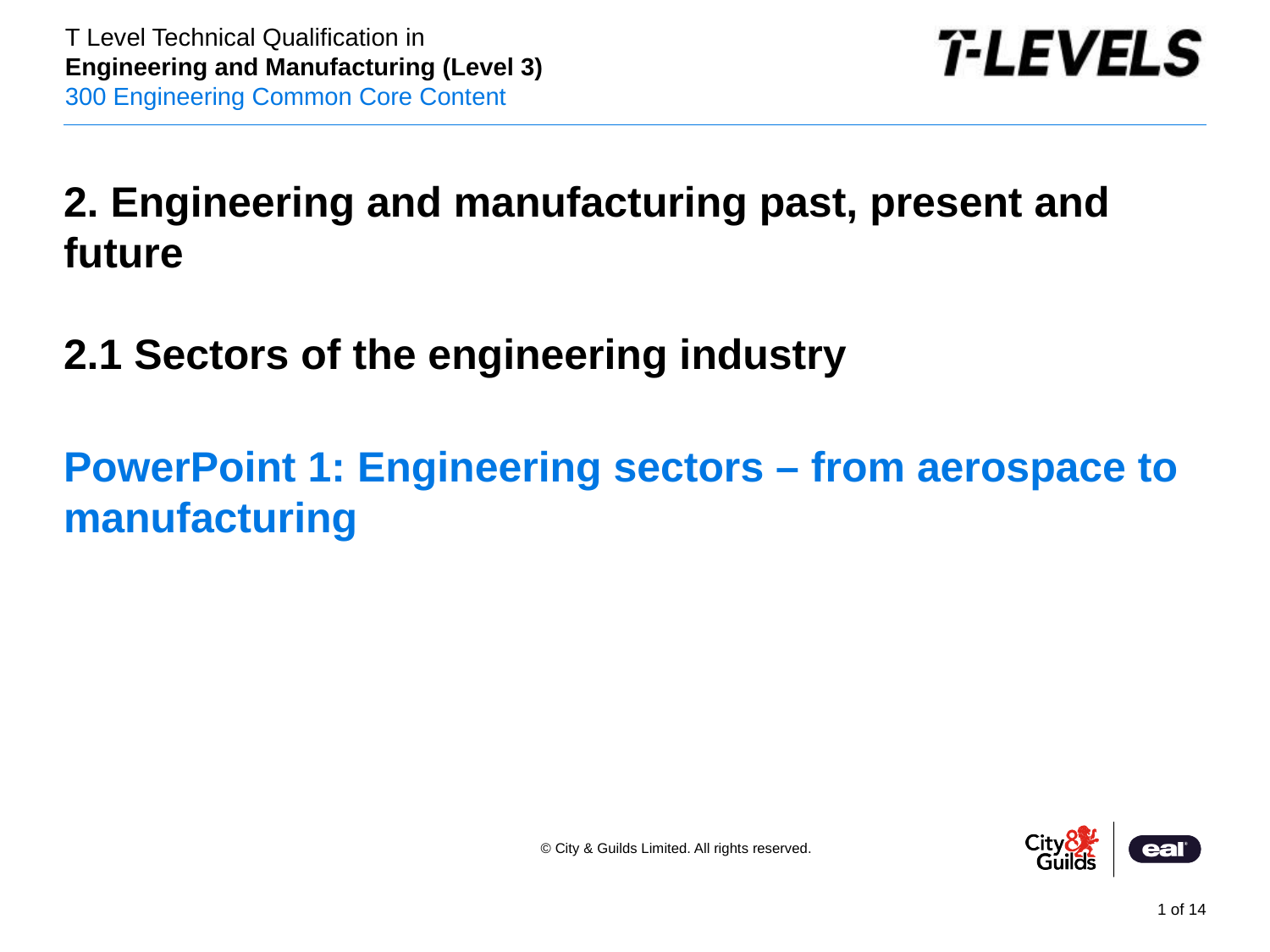

2. Engineering and manufacturing past, present and future

2.1 Sectors of the engineering industry

PowerPoint presentation
# PowerPoint 1: Engineering sectors – from aerospace to manufacturing